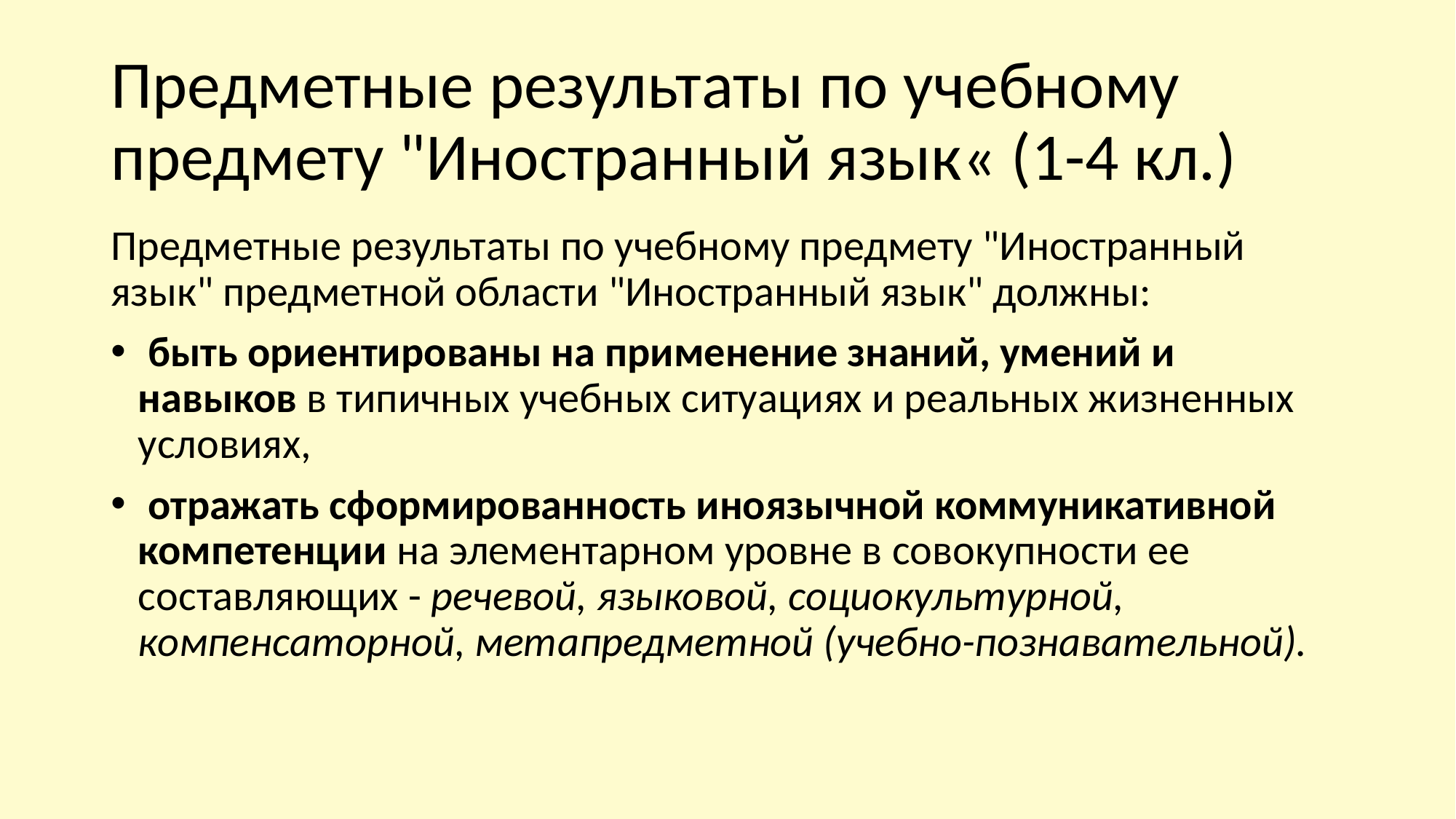

# Предметные результаты по учебному предмету "Иностранный язык« (1-4 кл.)
Предметные результаты по учебному предмету "Иностранный язык" предметной области "Иностранный язык" должны:
 быть ориентированы на применение знаний, умений и навыков в типичных учебных ситуациях и реальных жизненных условиях,
 отражать сформированность иноязычной коммуникативной компетенции на элементарном уровне в совокупности ее составляющих - речевой, языковой, социокультурной, компенсаторной, метапредметной (учебно-познавательной).